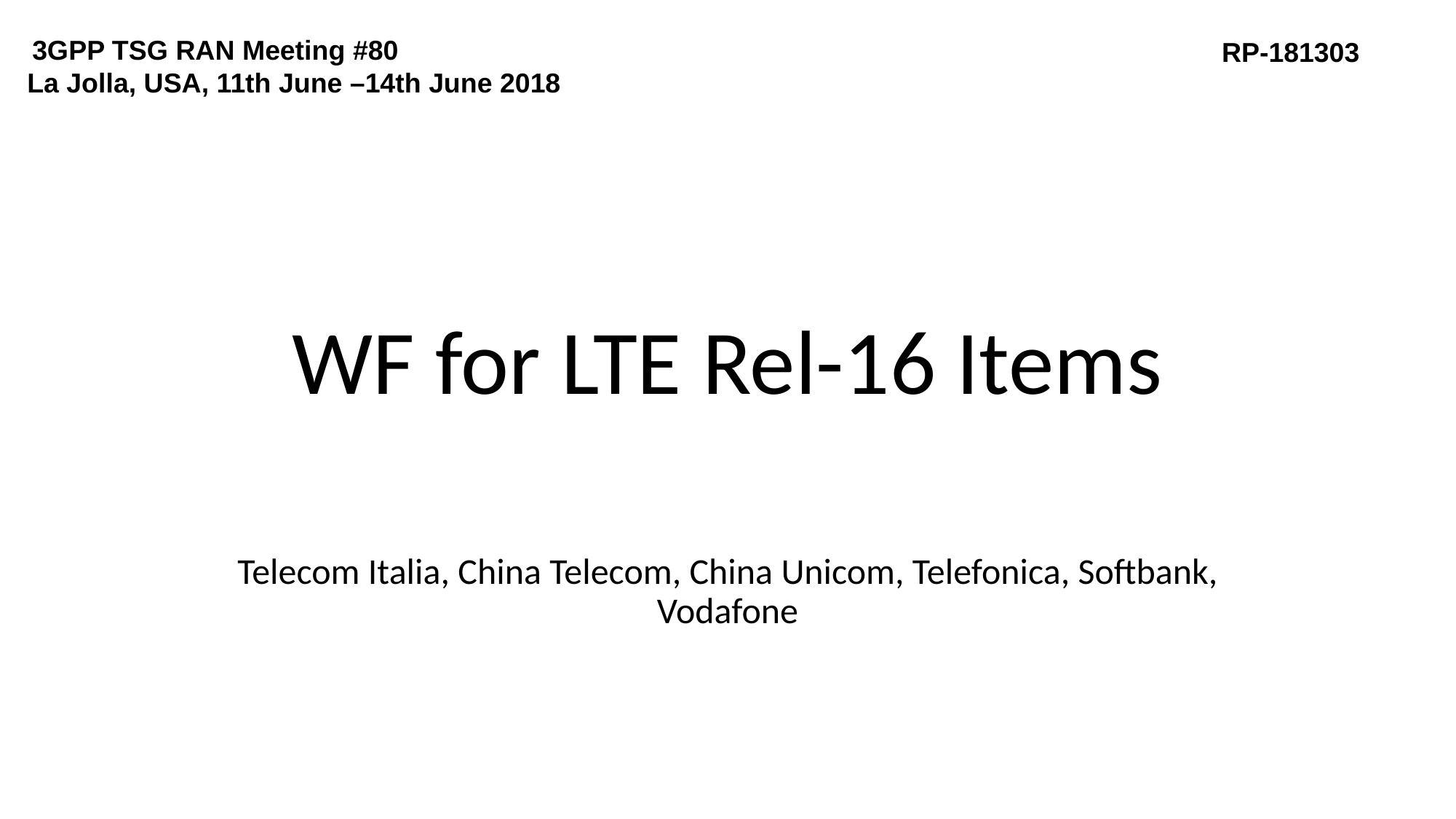

3GPP TSG RAN Meeting #80
La Jolla, USA, 11th June –14th June 2018

 RP-181303
# WF for LTE Rel-16 Items
Telecom Italia, China Telecom, China Unicom, Telefonica, Softbank, Vodafone